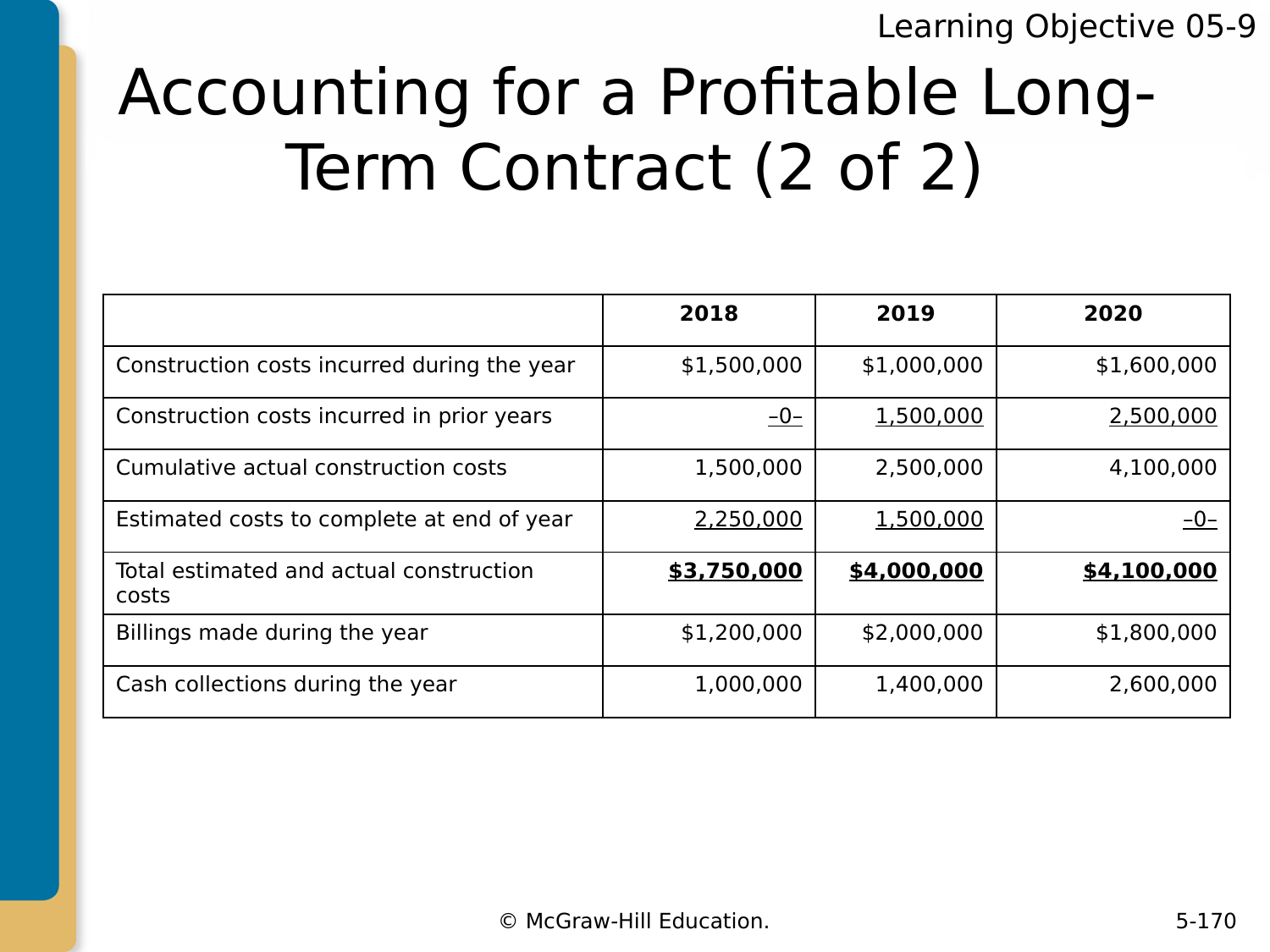

Learning Objective 05-9
# Accounting for a Profitable Long-Term Contract (2 of 2)
|  | 2018 | 2019 | 2020 |
| --- | --- | --- | --- |
| Construction costs incurred during the year | $1,500,000 | $1,000,000 | $1,600,000 |
| Construction costs incurred in prior years | –0– | 1,500,000 | 2,500,000 |
| Cumulative actual construction costs | 1,500,000 | 2,500,000 | 4,100,000 |
| Estimated costs to complete at end of year | 2,250,000 | 1,500,000 | –0– |
| Total estimated and actual construction costs | $3,750,000 | $4,000,000 | $4,100,000 |
| Billings made during the year | $1,200,000 | $2,000,000 | $1,800,000 |
| Cash collections during the year | 1,000,000 | 1,400,000 | 2,600,000 |